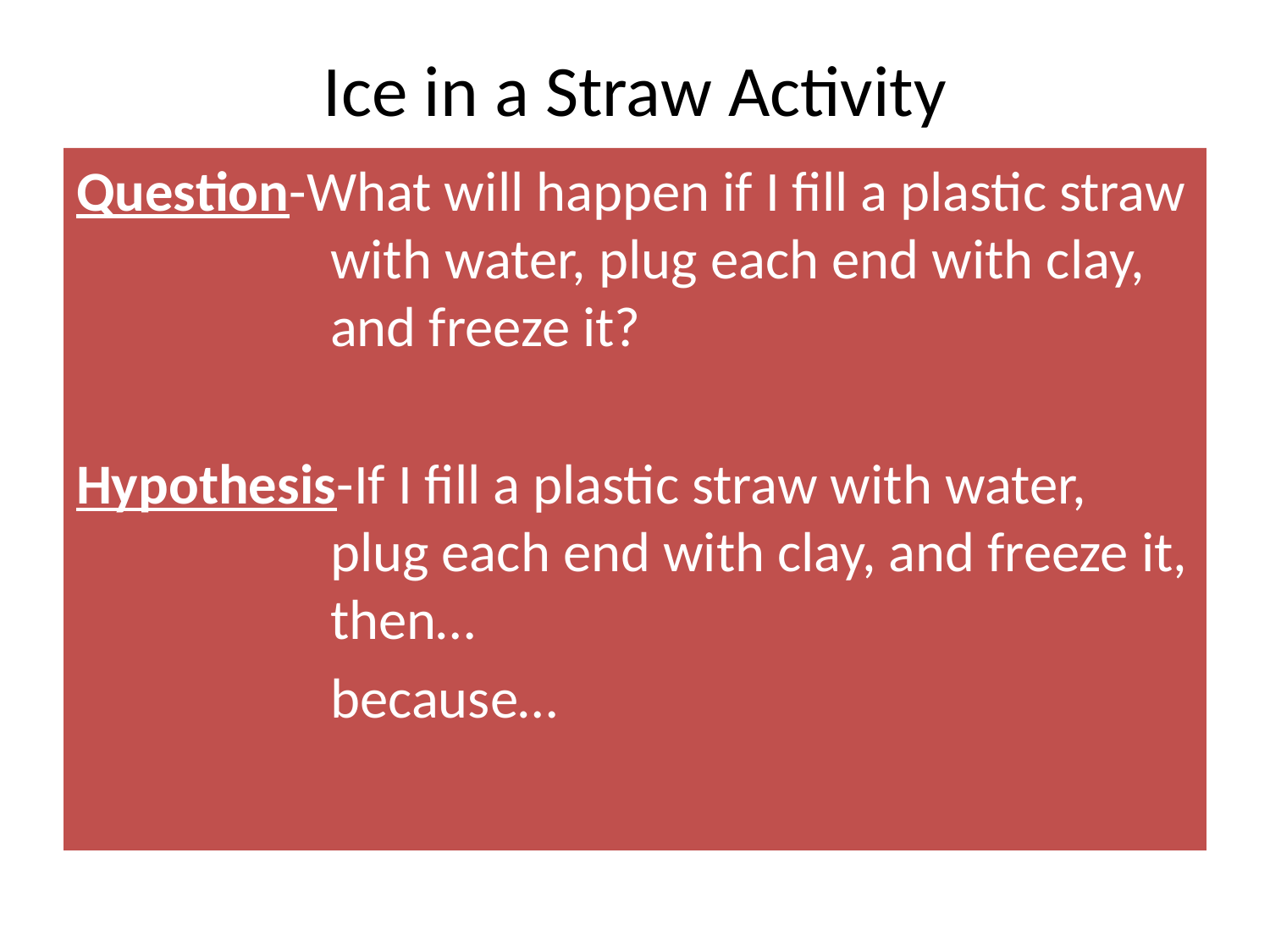

# Ice in a Straw Activity
Question-What will happen if I fill a plastic straw 		with water, plug each end with clay, 		and freeze it?

Hypothesis-If I fill a plastic straw with water, 		plug each end with clay, and freeze it, 		then…
		because…